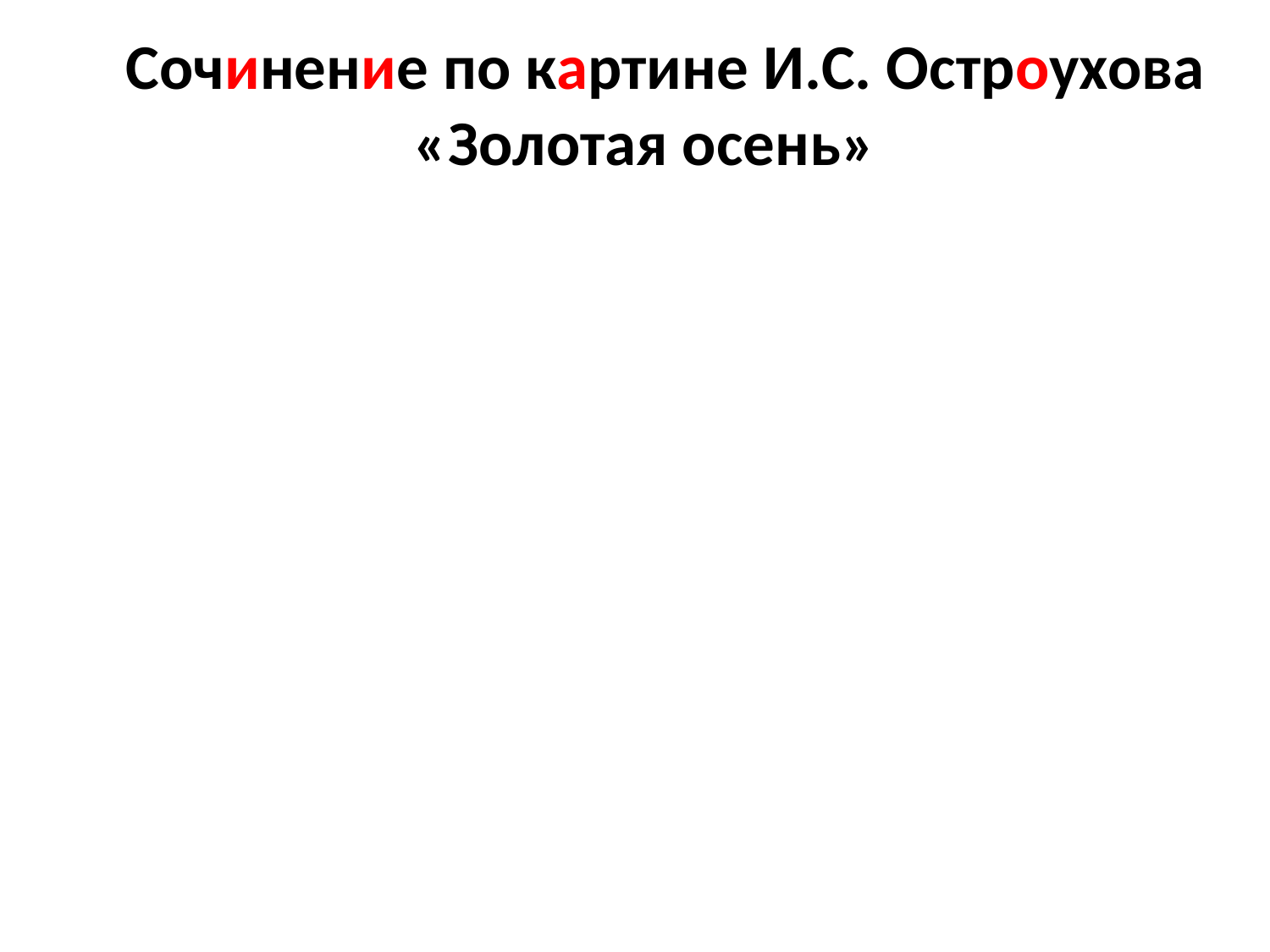

Сочинение по картине И.С. Остроухова
                    «Золотая осень»